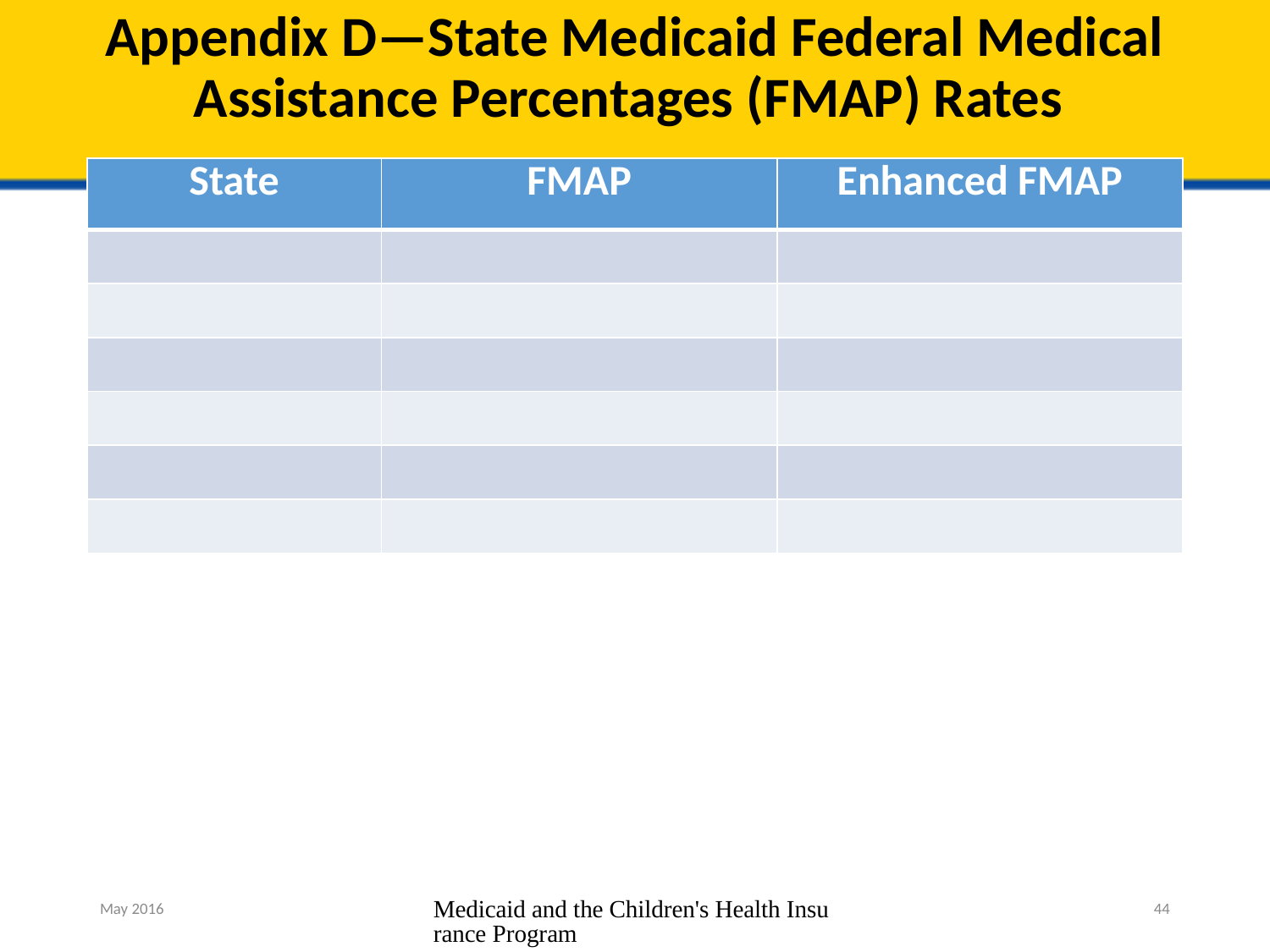

# Appendix D—State Medicaid Federal Medical Assistance Percentages (FMAP) Rates
| State | FMAP | Enhanced FMAP |
| --- | --- | --- |
|  |  |  |
|  |  |  |
|  |  |  |
|  |  |  |
|  |  |  |
|  |  |  |
May 2016
Medicaid and the Children's Health Insurance Program
44